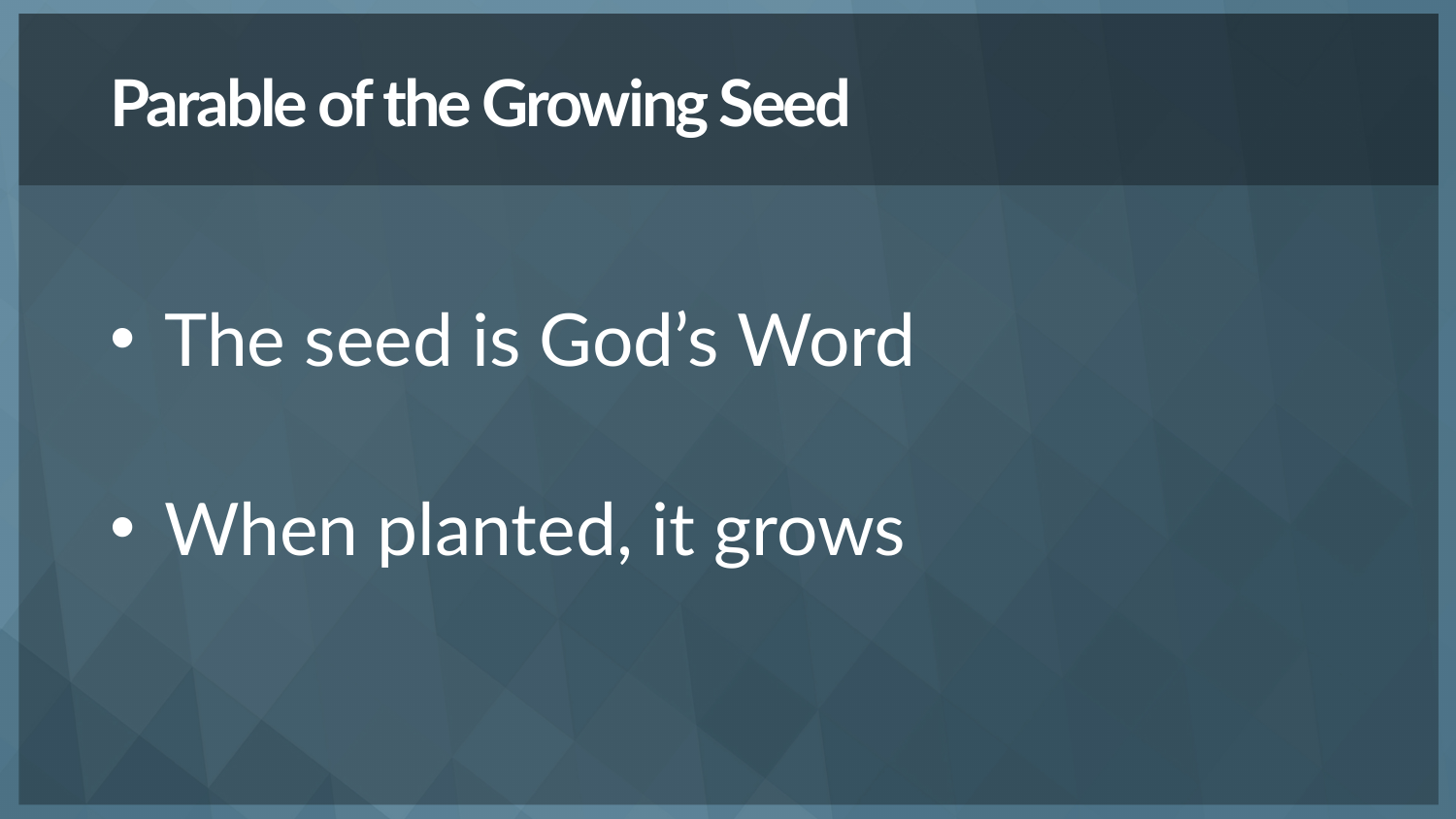

# Parable of the Growing Seed
The seed is God’s Word
When planted, it grows